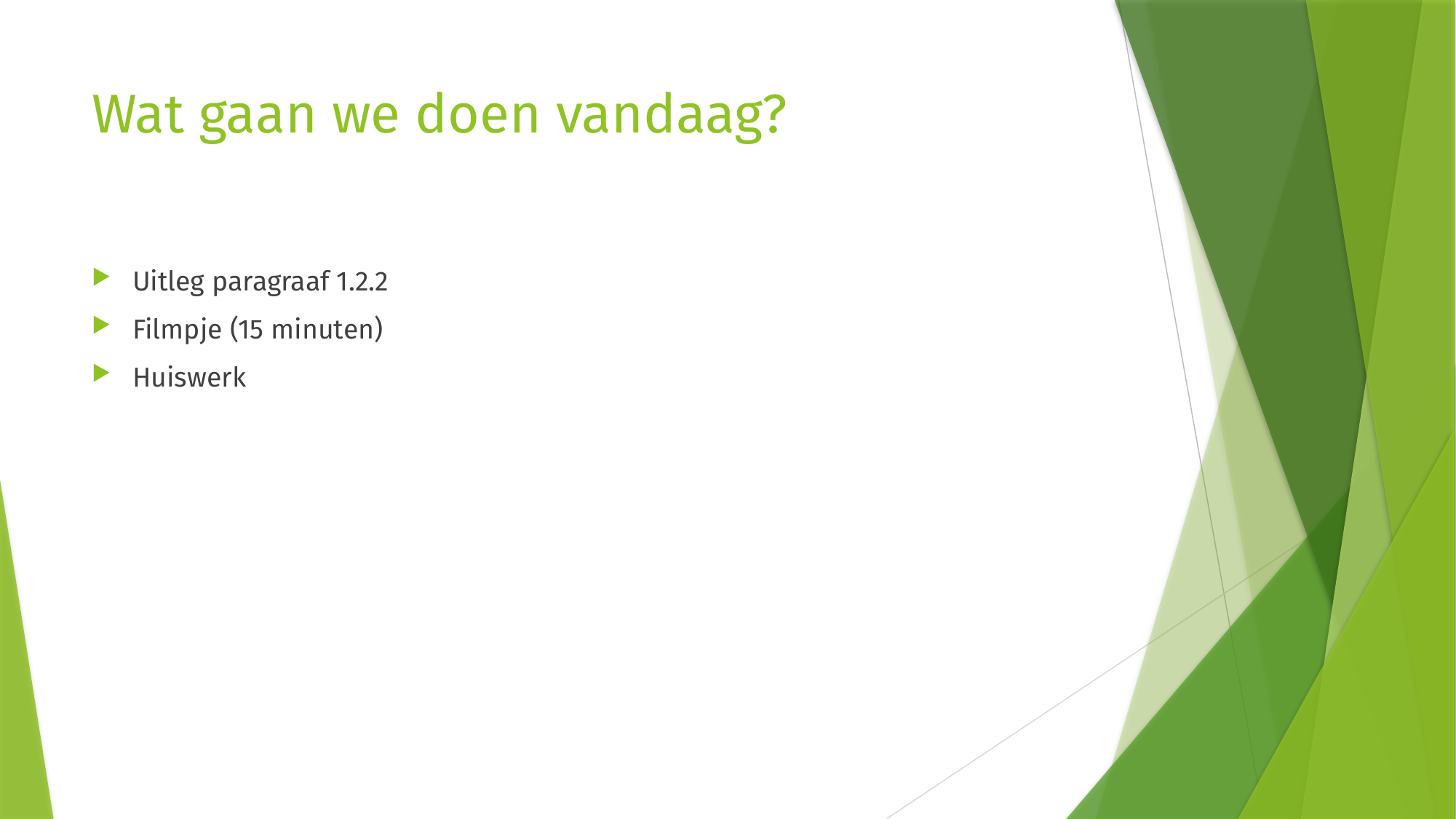

# Wat gaan we doen vandaag?
Uitleg paragraaf 1.2.2
Filmpje (15 minuten)
Huiswerk